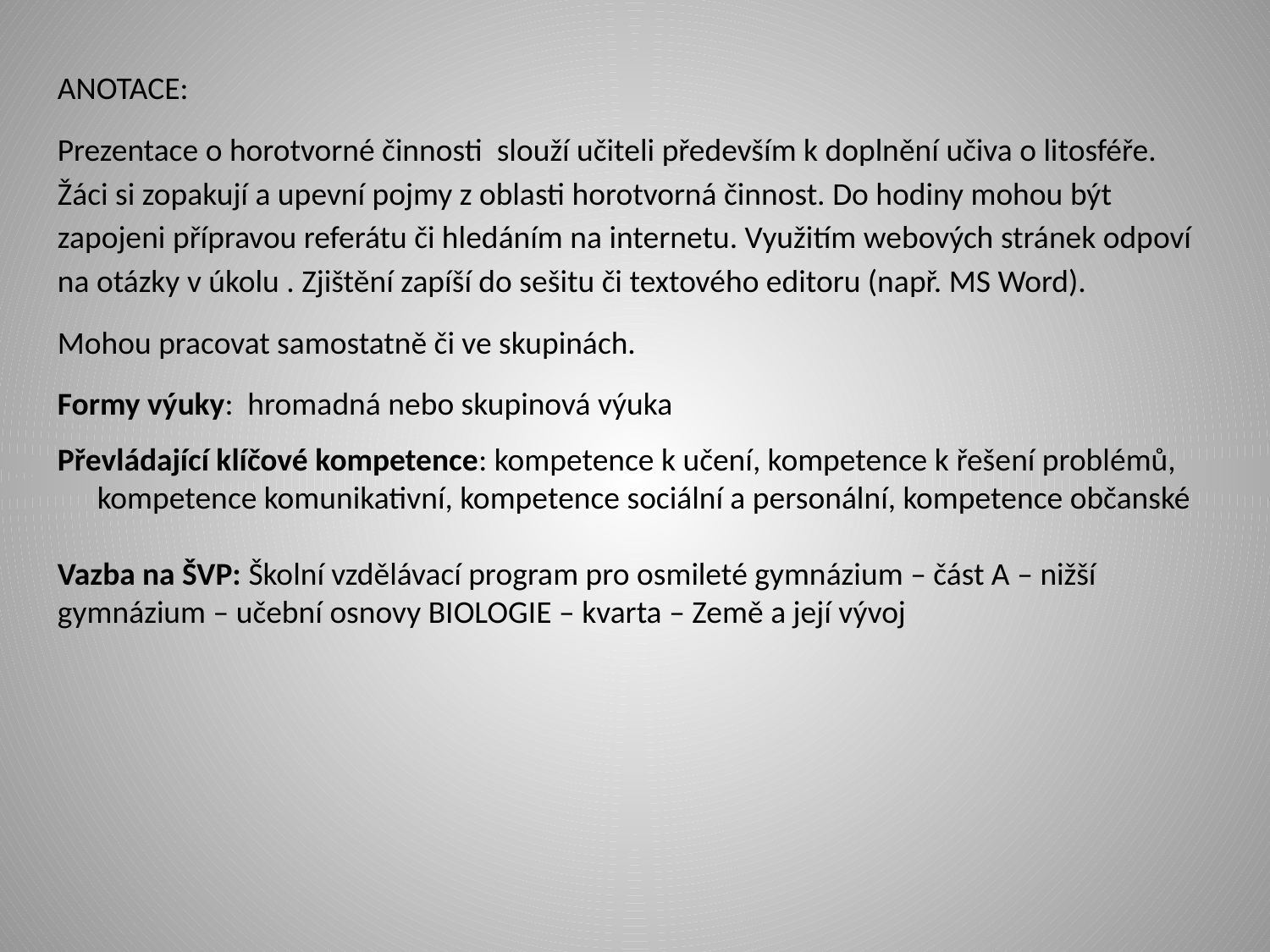

ANOTACE:
Prezentace o horotvorné činnosti  slouží učiteli především k doplnění učiva o litosféře. Žáci si zopakují a upevní pojmy z oblasti horotvorná činnost. Do hodiny mohou být zapojeni přípravou referátu či hledáním na internetu. Využitím webových stránek odpoví na otázky v úkolu . Zjištění zapíší do sešitu či textového editoru (např. MS Word).
Mohou pracovat samostatně či ve skupinách.
Formy výuky:  hromadná nebo skupinová výuka
Převládající klíčové kompetence: kompetence k učení, kompetence k řešení problémů, kompetence komunikativní, kompetence sociální a personální, kompetence občanské

Vazba na ŠVP: Školní vzdělávací program pro osmileté gymnázium – část A – nižší gymnázium – učební osnovy BIOLOGIE – kvarta – Země a její vývoj